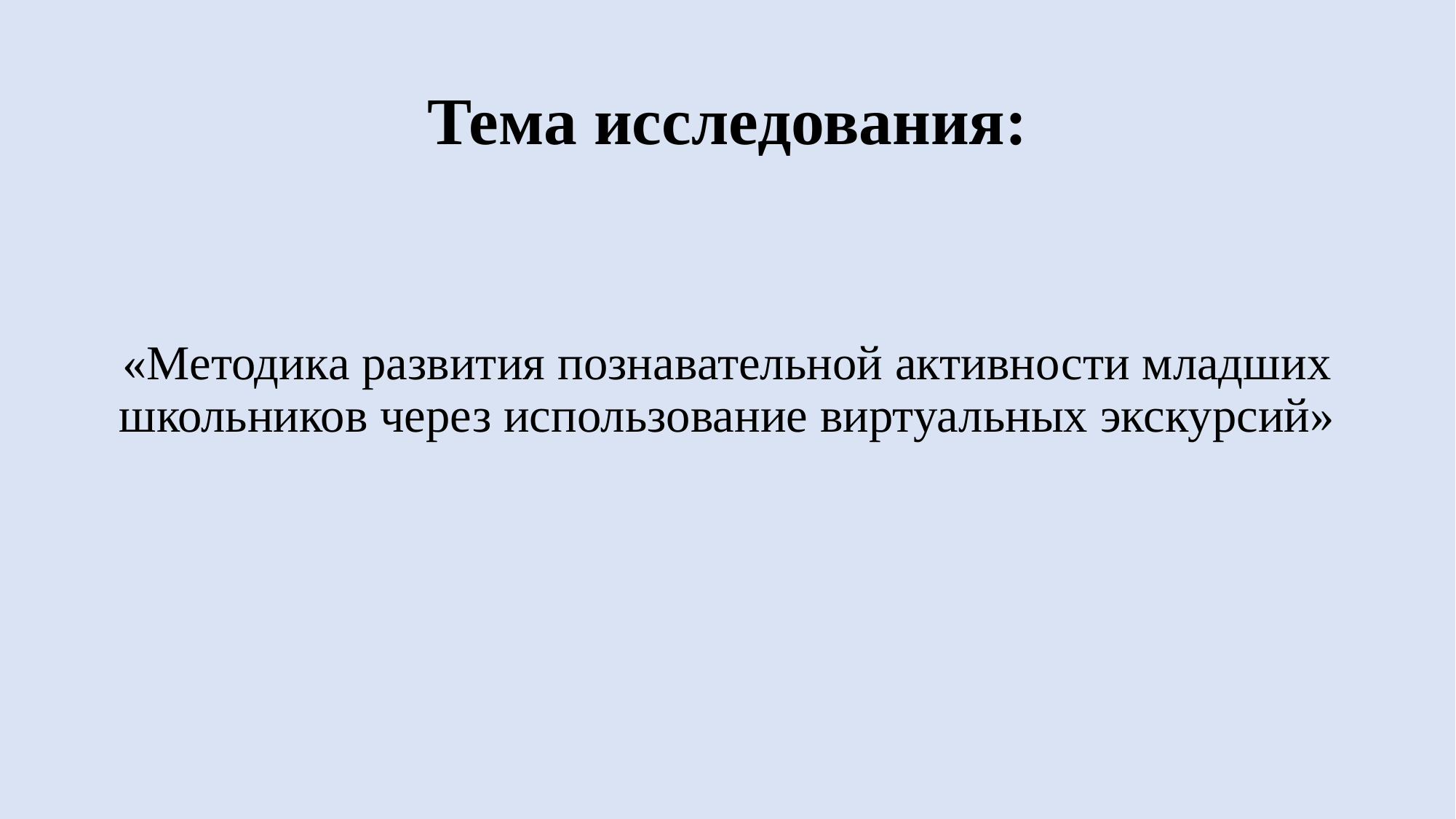

# Тема исследования:
«Методика развития познавательной активности младших школьников через использование виртуальных экскурсий»